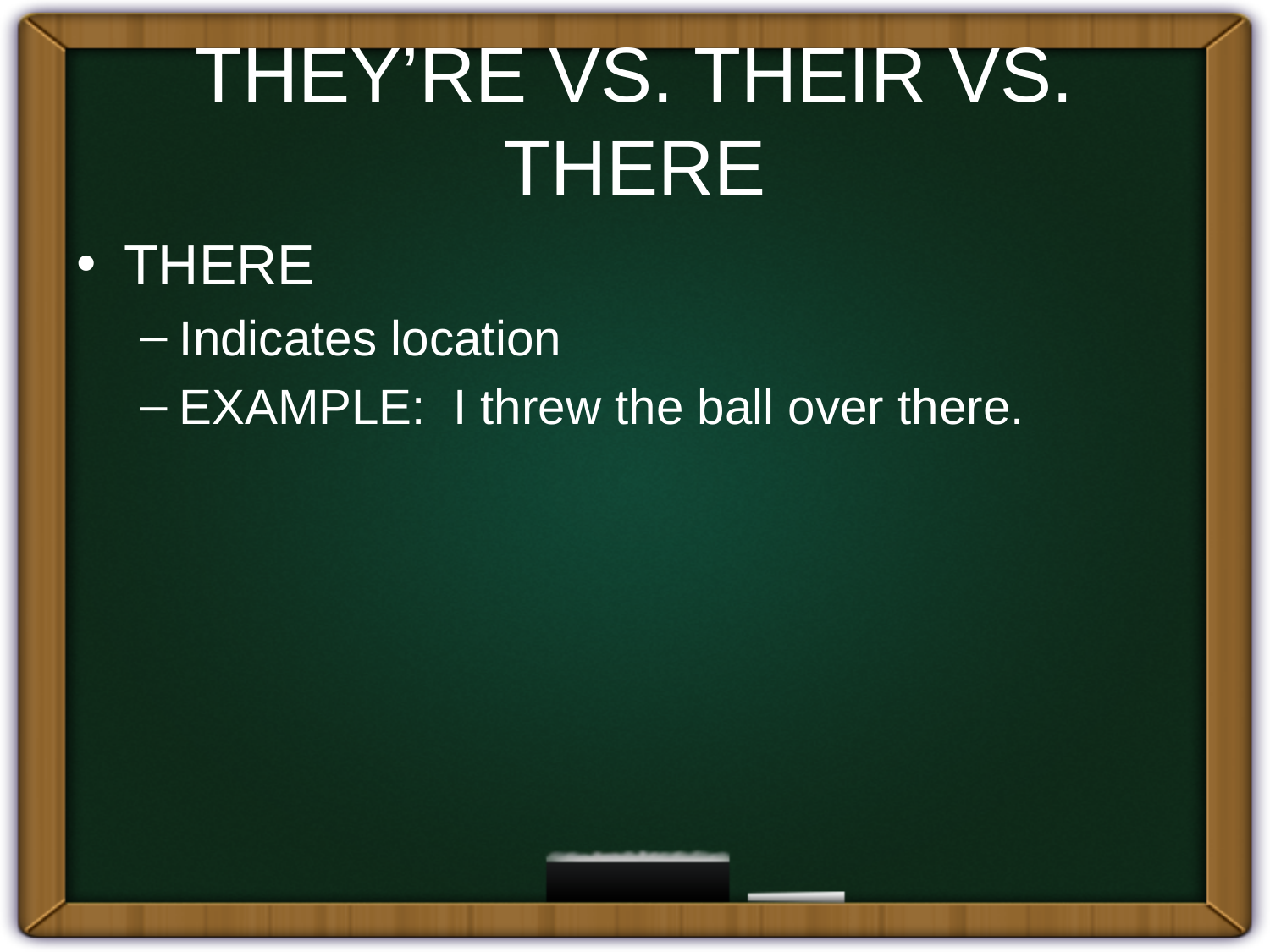

# THEY’RE VS. THEIR VS. THERE
THERE
Indicates location
EXAMPLE:  I threw the ball over there.